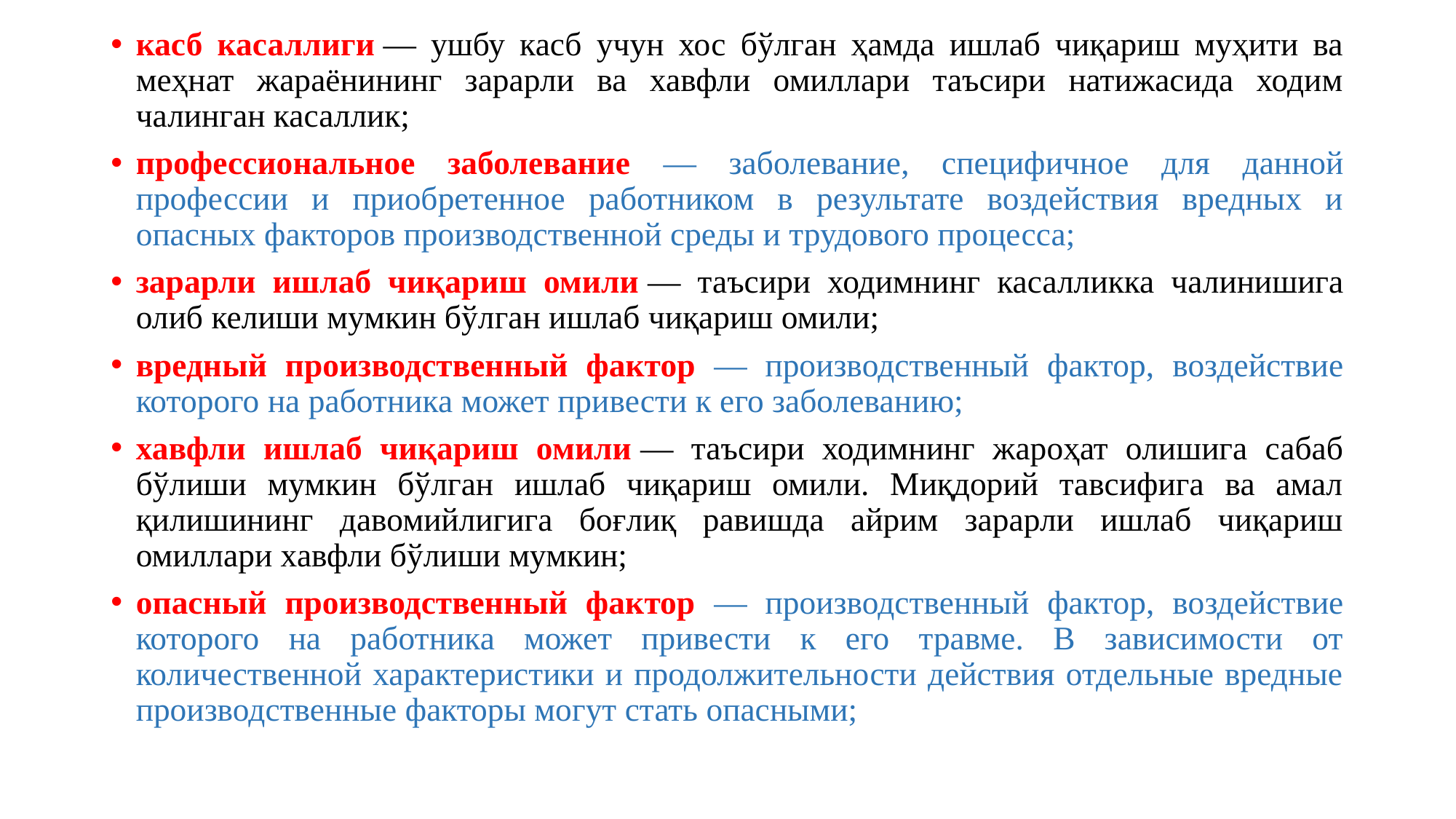

касб касаллиги — ушбу касб учун хос бўлган ҳамда ишлаб чиқариш муҳити ва меҳнат жараёнининг зарарли ва хавфли омиллари таъсири натижасида ходим чалинган касаллик;
профессиональное заболевание — заболевание, специфичное для данной профессии и приобретенное работником в результате воздействия вредных и опасных факторов производственной среды и трудового процесса;
зарарли ишлаб чиқариш омили — таъсири ходимнинг касалликка чалинишига олиб келиши мумкин бўлган ишлаб чиқариш омили;
вредный производственный фактор — производственный фактор, воздействие которого на работника может привести к его заболеванию;
хавфли ишлаб чиқариш омили — таъсири ходимнинг жароҳат олишига сабаб бўлиши мумкин бўлган ишлаб чиқариш омили. Миқдорий тавсифига ва амал қилишининг давомийлигига боғлиқ равишда айрим зарарли ишлаб чиқариш омиллари хавфли бўлиши мумкин;
опасный производственный фактор — производственный фактор, воздействие которого на работника может привести к его травме. В зависимости от количественной характеристики и продолжительности действия отдельные вредные производственные факторы могут стать опасными;